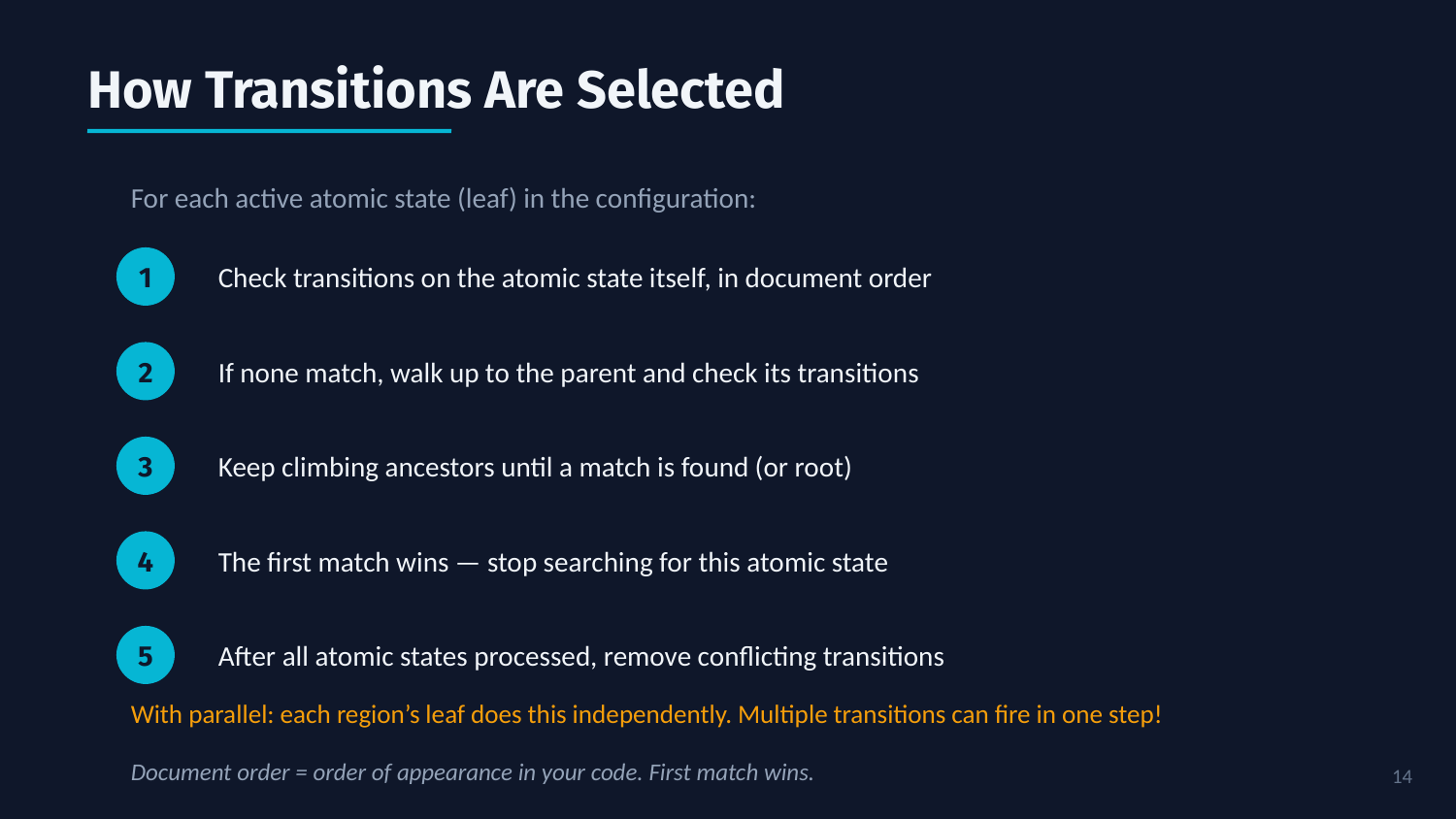

How Transitions Are Selected

For each active atomic state (leaf) in the configuration:

1
Check transitions on the atomic state itself, in document order

2
If none match, walk up to the parent and check its transitions

3
Keep climbing ancestors until a match is found (or root)

4
The first match wins — stop searching for this atomic state

5
After all atomic states processed, remove conflicting transitions
With parallel: each region’s leaf does this independently. Multiple transitions can fire in one step!
Document order = order of appearance in your code. First match wins.
14